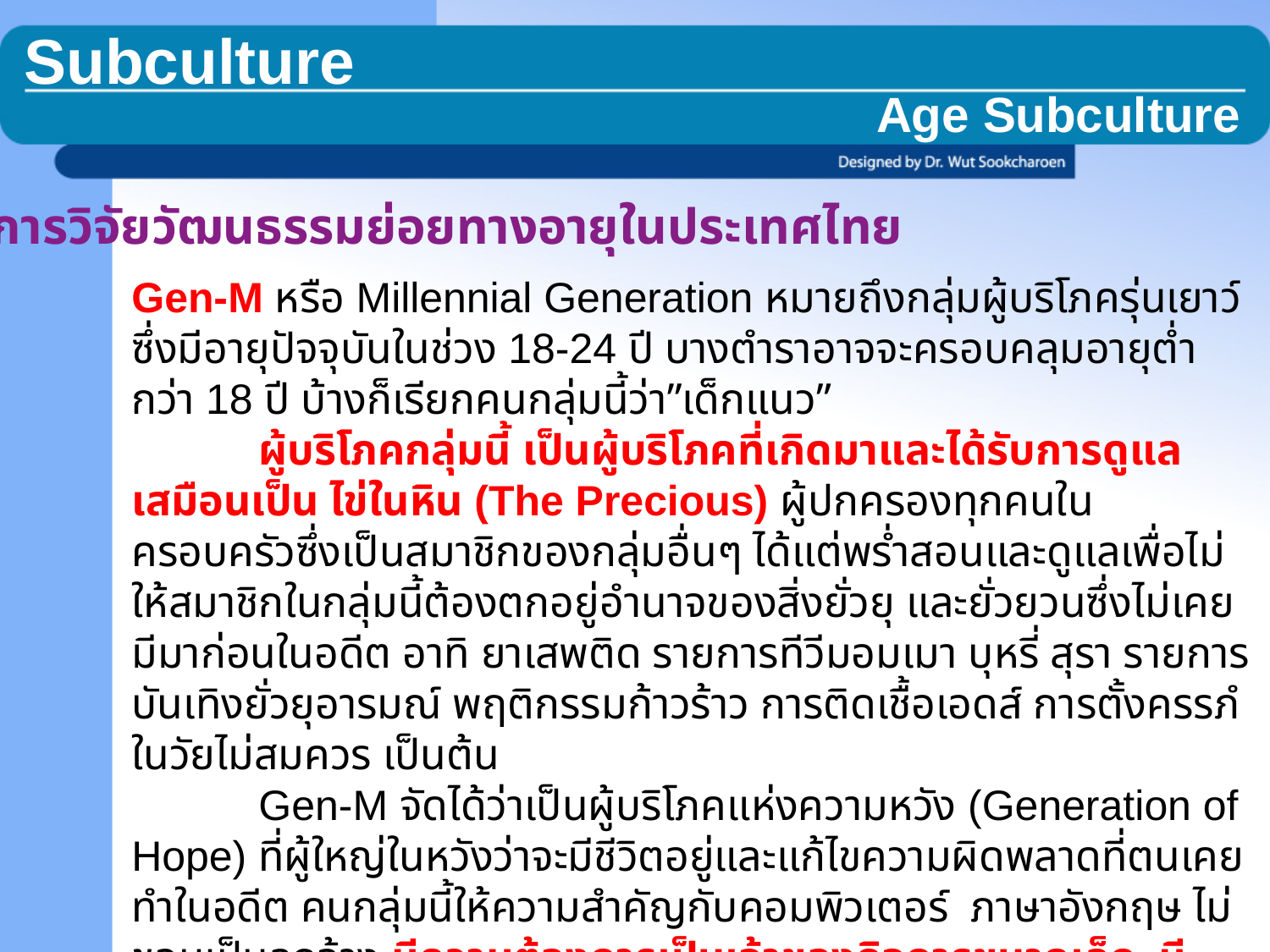

Subculture
Age Subculture
การวิจัยวัฒนธรรมย่อยทางอายุในประเทศไทย
Gen-M หรือ Millennial Generation หมายถึงกลุ่มผู้บริโภครุ่นเยาว์ ซึ่งมีอายุปัจจุบันในช่วง 18-24 ปี บางตำราอาจจะครอบคลุมอายุต่ำกว่า 18 ปี บ้างก็เรียกคนกลุ่มนี้ว่า”เด็กแนว”
	ผู้บริโภคกลุ่มนี้ เป็นผู้บริโภคที่เกิดมาและได้รับการดูแลเสมือนเป็น ไข่ในหิน (The Precious) ผู้ปกครองทุกคนในครอบครัวซึ่งเป็นสมาชิกของกลุ่มอื่นๆ ได้แต่พร่ำสอนและดูแลเพื่อไม่ให้สมาชิกในกลุ่มนี้ต้องตกอยู่อำนาจของสิ่งยั่วยุ และยั่วยวนซึ่งไม่เคยมีมาก่อนในอดีต อาทิ ยาเสพติด รายการทีวีมอมเมา บุหรี่ สุรา รายการบันเทิงยั่วยุอารมณ์ พฤติกรรมก้าวร้าว การติดเชื้อเอดส์ การตั้งครรภํในวัยไม่สมควร เป็นต้น
	Gen-M จัดได้ว่าเป็นผู้บริโภคแห่งความหวัง (Generation of Hope) ที่ผู้ใหญ่ในหวังว่าจะมีชีวิตอยู่และแก้ไขความผิดพลาดที่ตนเคยทำในอดีต คนกลุ่มนี้ให้ความสำคัญกับคอมพิวเตอร์  ภาษาอังกฤษ ไม่ชอบเป็นลูกจ้าง มีความต้องการเป็นเจ้าของกิจการขนาดเล็ก  มีความอิสระในตัวเองค่อนข้างสูง  มีแนวทางเป็นของตัวเองชัดเจน  ไม่เหมือนใคร  และไม่อยากให้ใครเหมือน ชอบดู Channel V,  MTV